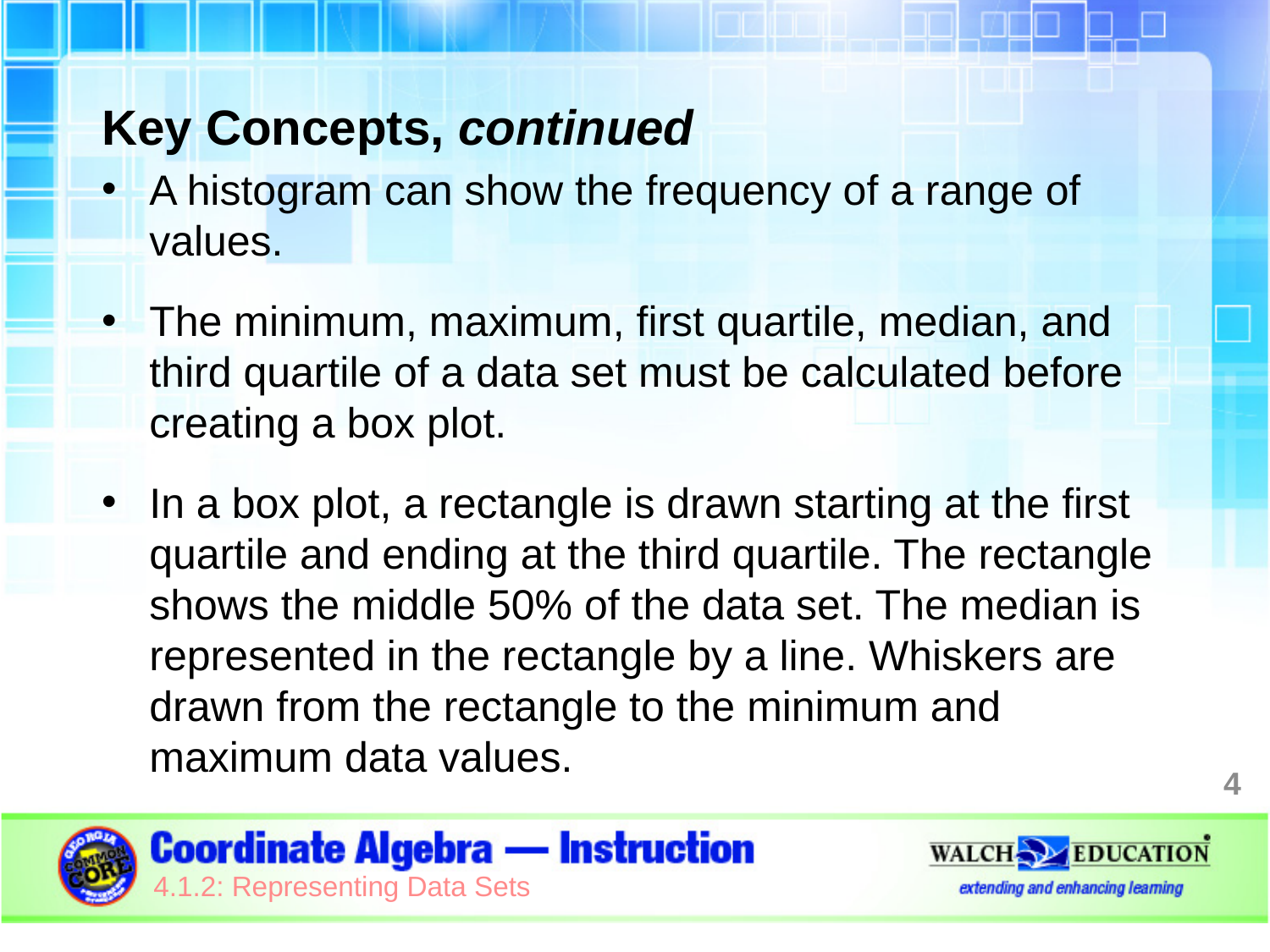

Key Concepts, continued
A histogram can show the frequency of a range of values.
The minimum, maximum, first quartile, median, and third quartile of a data set must be calculated before creating a box plot.
In a box plot, a rectangle is drawn starting at the first quartile and ending at the third quartile. The rectangle shows the middle 50% of the data set. The median is represented in the rectangle by a line. Whiskers are drawn from the rectangle to the minimum and maximum data values.

4
4.1.2: Representing Data Sets